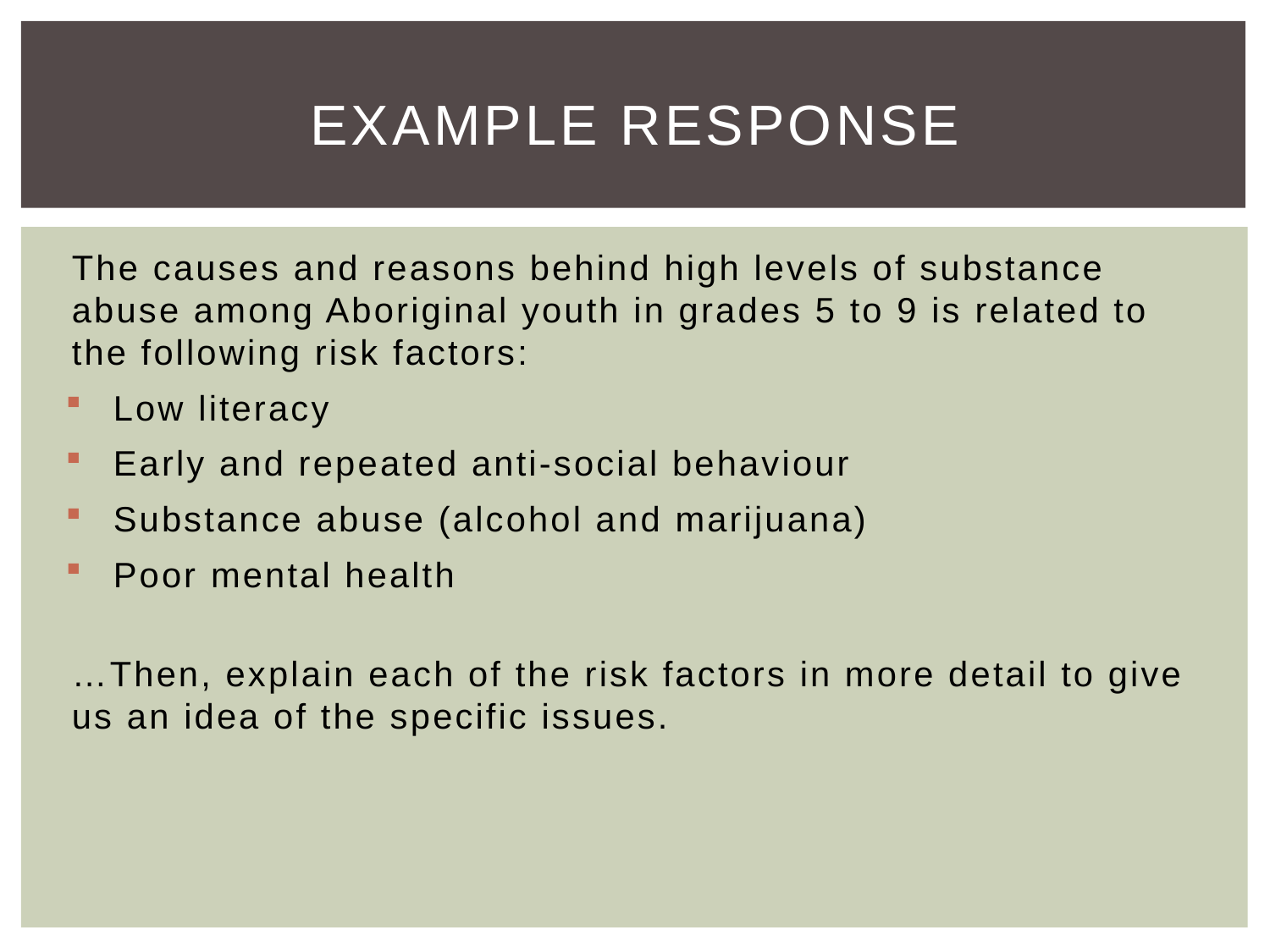

# Example response
The causes and reasons behind high levels of substance abuse among Aboriginal youth in grades 5 to 9 is related to the following risk factors:
Low literacy
Early and repeated anti-social behaviour
Substance abuse (alcohol and marijuana)
Poor mental health

…Then, explain each of the risk factors in more detail to give us an idea of the specific issues.